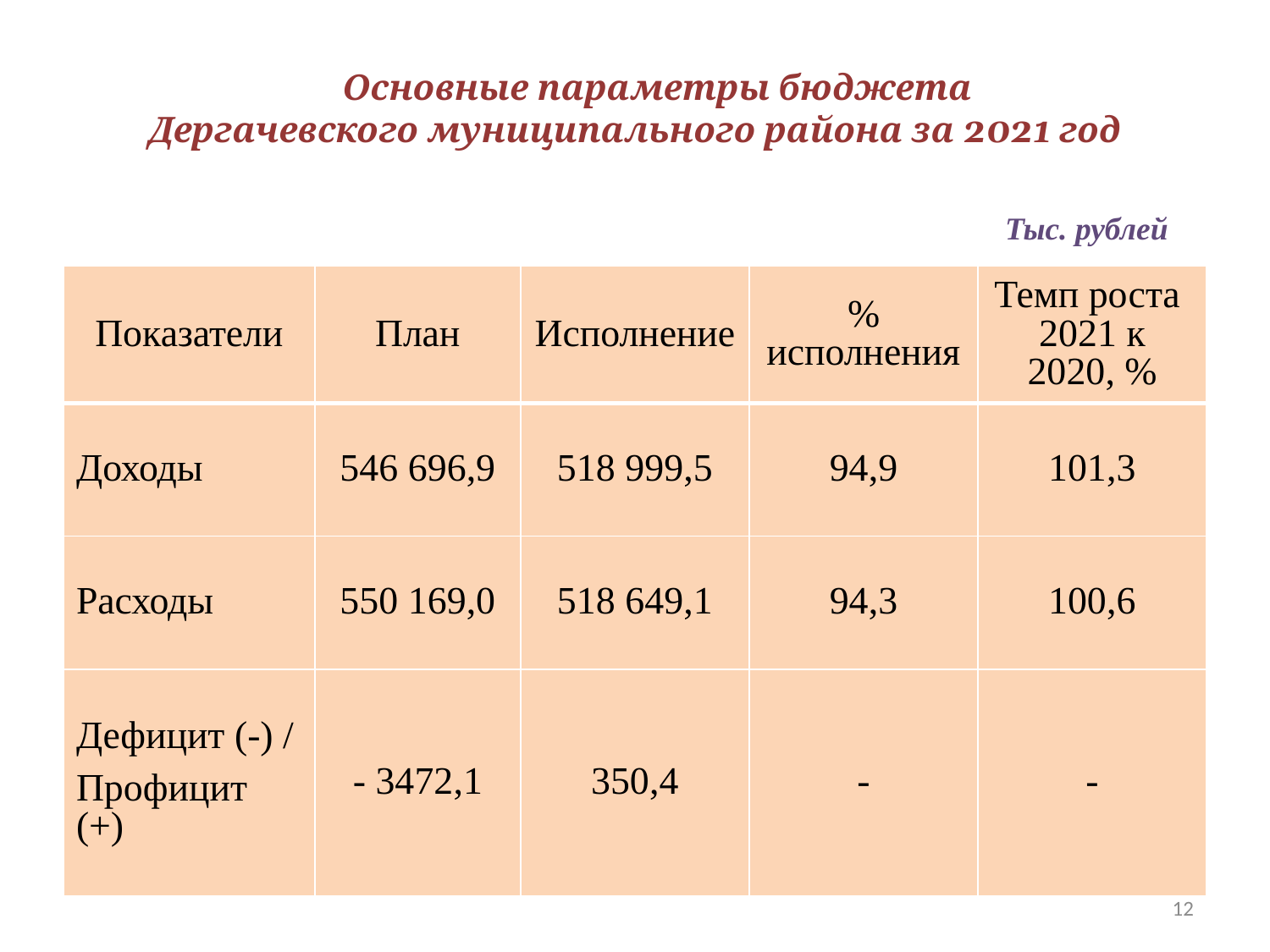

# Основные параметры бюджета Дергачевского муниципального района за 2021 год
Тыс. рублей
| Показатели | План | Исполнение | % исполнения | Темп роста 2021 к 2020, % |
| --- | --- | --- | --- | --- |
| Доходы | 546 696,9 | 518 999,5 | 94,9 | 101,3 |
| Расходы | 550 169,0 | 518 649,1 | 94,3 | 100,6 |
| Дефицит (-) / Профицит (+) | - 3472,1 | 350,4 | - | - |
12